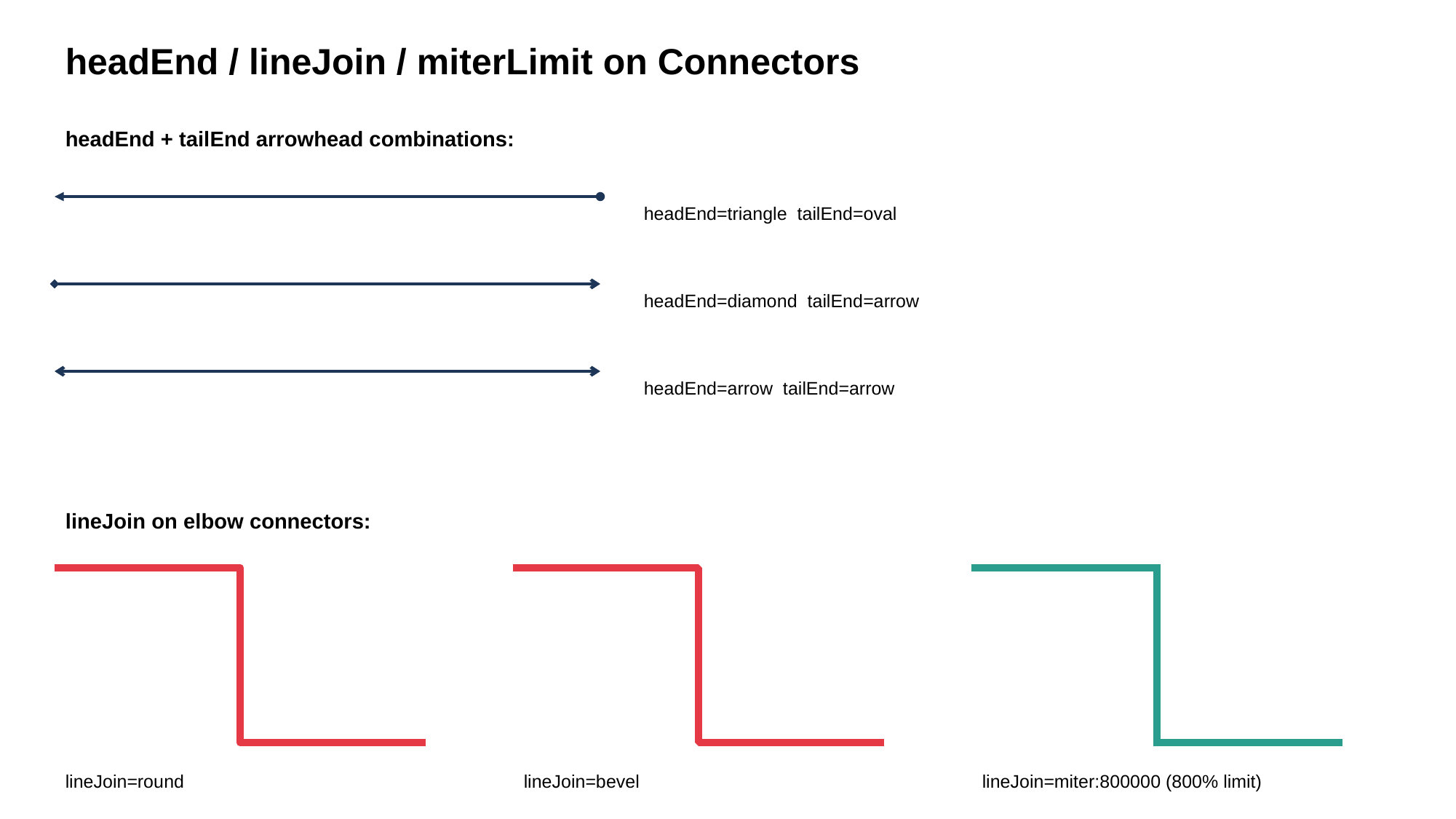

headEnd / lineJoin / miterLimit on Connectors
headEnd + tailEnd arrowhead combinations:
headEnd=triangle  tailEnd=oval
headEnd=diamond  tailEnd=arrow
headEnd=arrow  tailEnd=arrow
lineJoin on elbow connectors:
lineJoin=round
lineJoin=bevel
lineJoin=miter:800000 (800% limit)